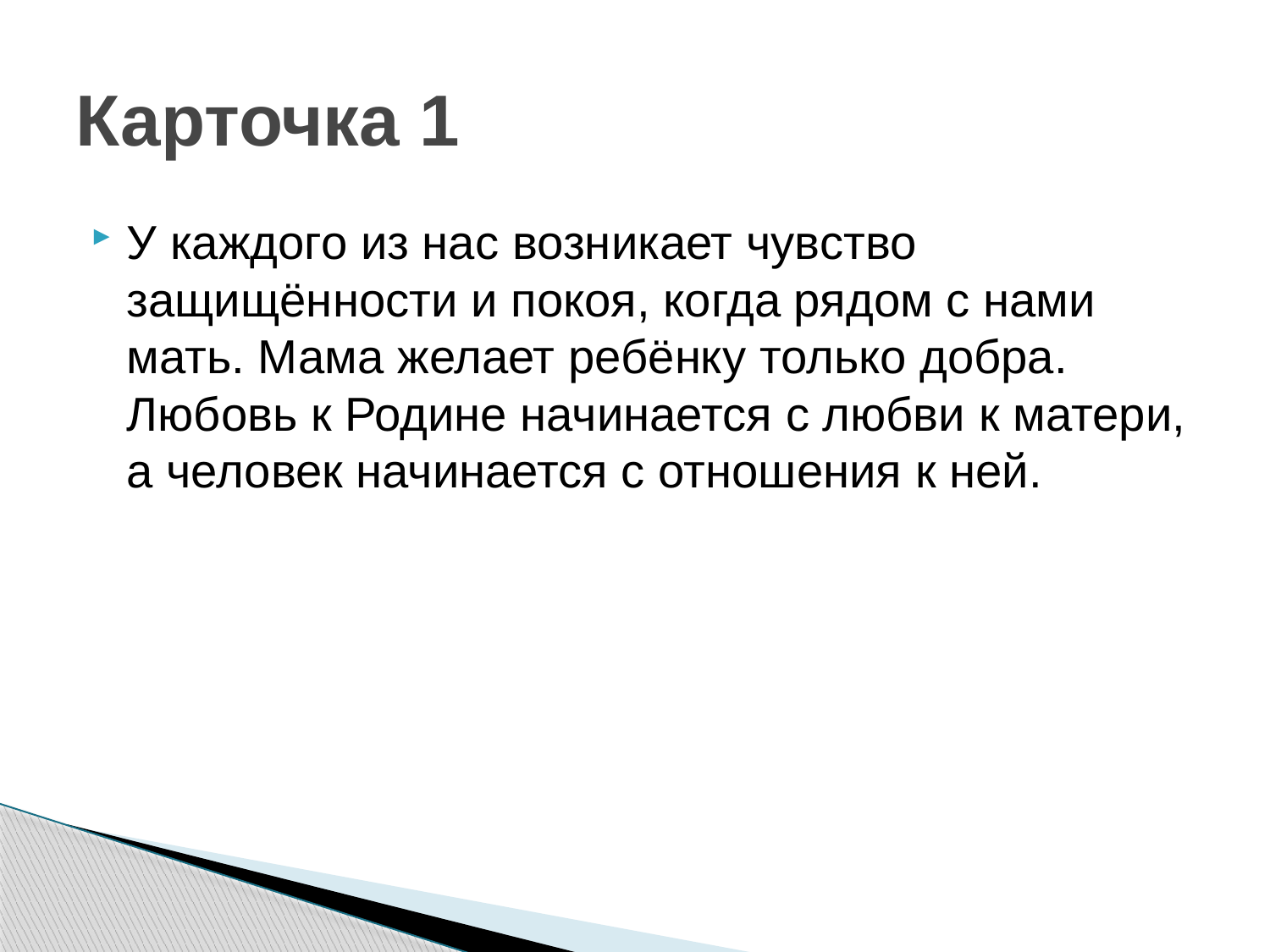

# Карточка 1
У каждого из нас возникает чувство защищённости и покоя, когда рядом с нами мать. Мама желает ребёнку только добра. Любовь к Родине начинается с любви к матери, а человек начинается с отношения к ней.